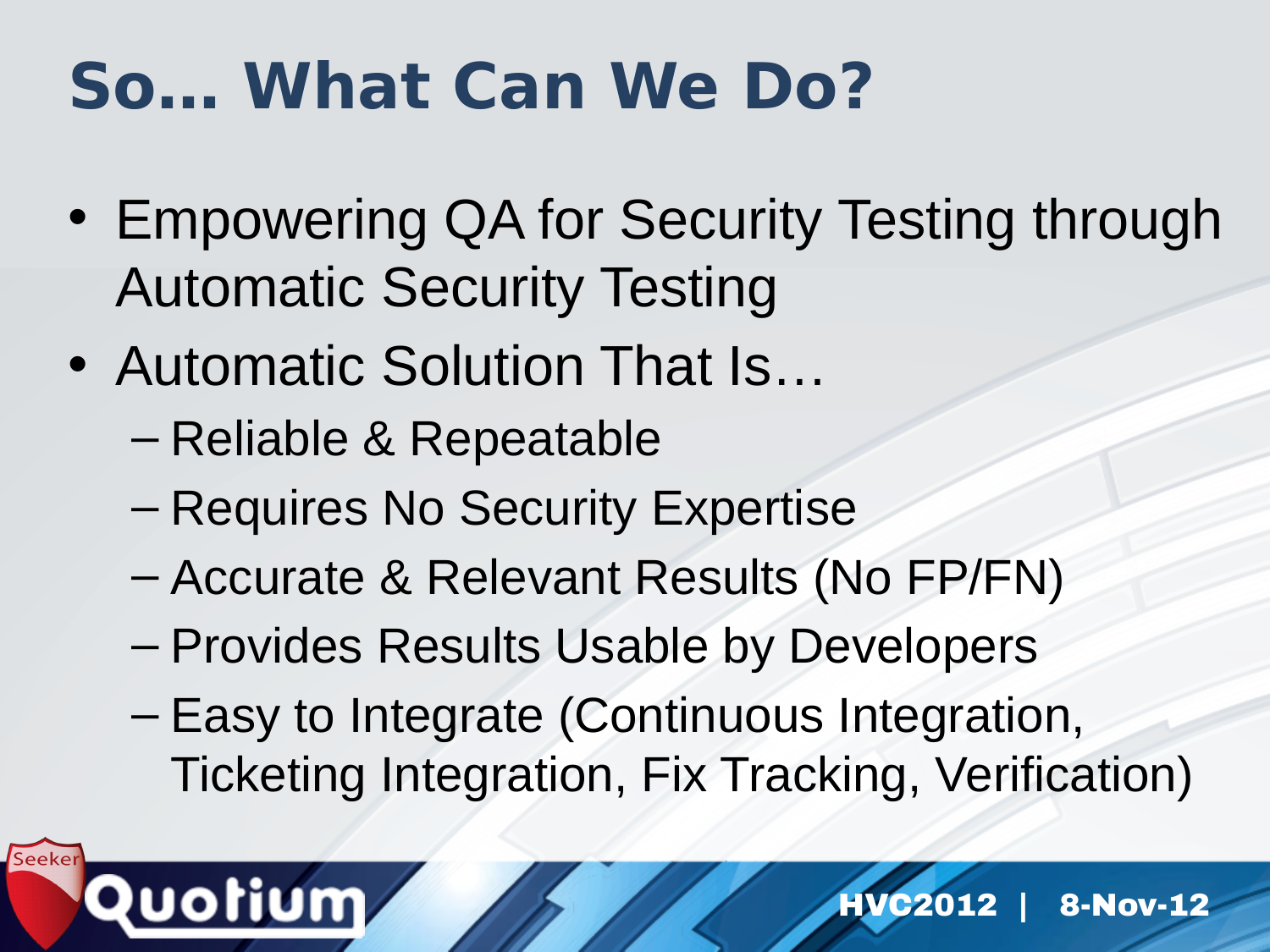

# So… What Can We Do?
Empowering QA for Security Testing through Automatic Security Testing
Automatic Solution That Is…
Reliable & Repeatable
Requires No Security Expertise
Accurate & Relevant Results (No FP/FN)
Provides Results Usable by Developers
Easy to Integrate (Continuous Integration, Ticketing Integration, Fix Tracking, Verification)